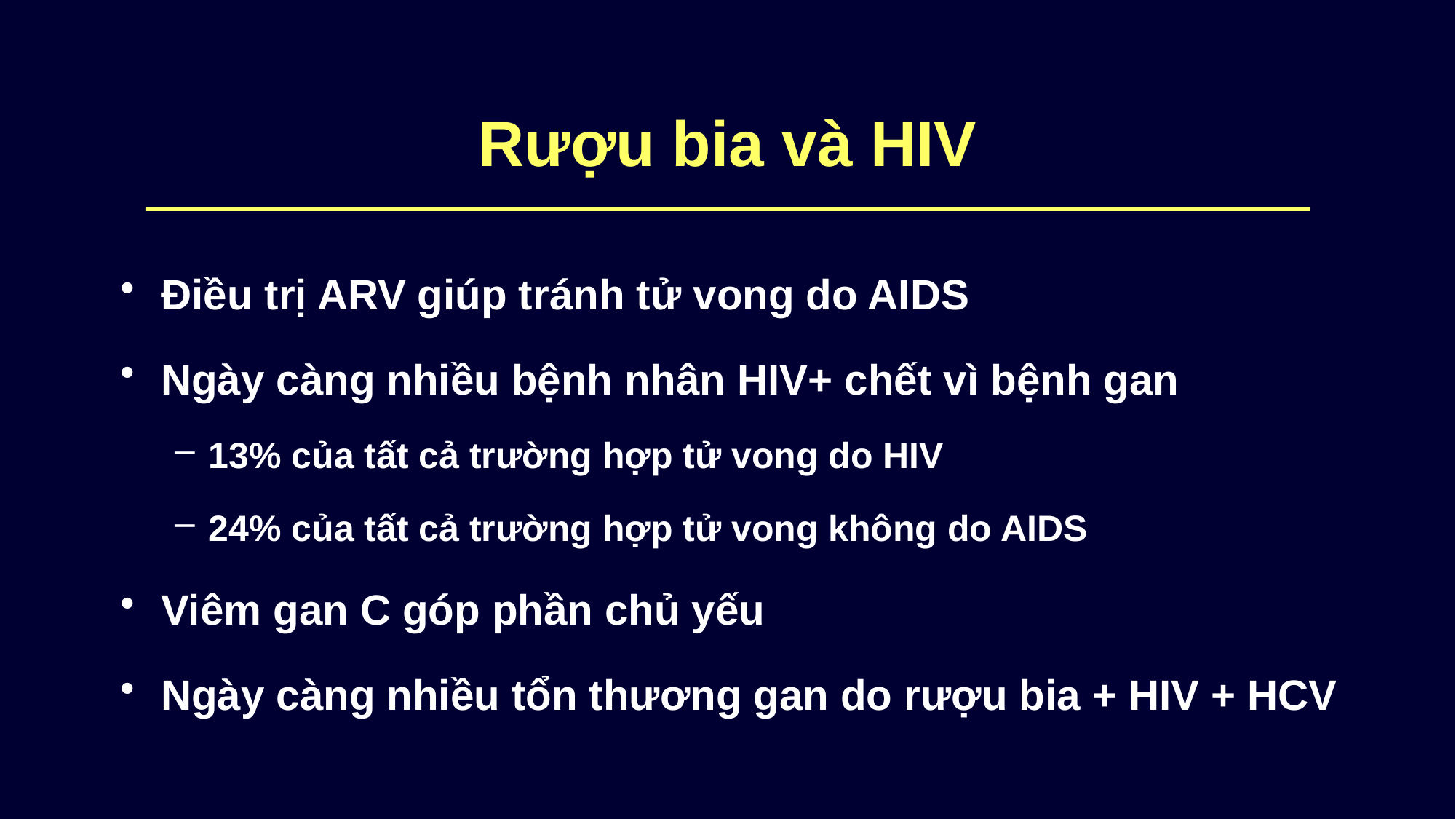

# Rượu bia và HIV
Điều trị ARV giúp tránh tử vong do AIDS
Ngày càng nhiều bệnh nhân HIV+ chết vì bệnh gan
13% của tất cả trường hợp tử vong do HIV
24% của tất cả trường hợp tử vong không do AIDS
Viêm gan C góp phần chủ yếu
Ngày càng nhiều tổn thương gan do rượu bia + HIV + HCV